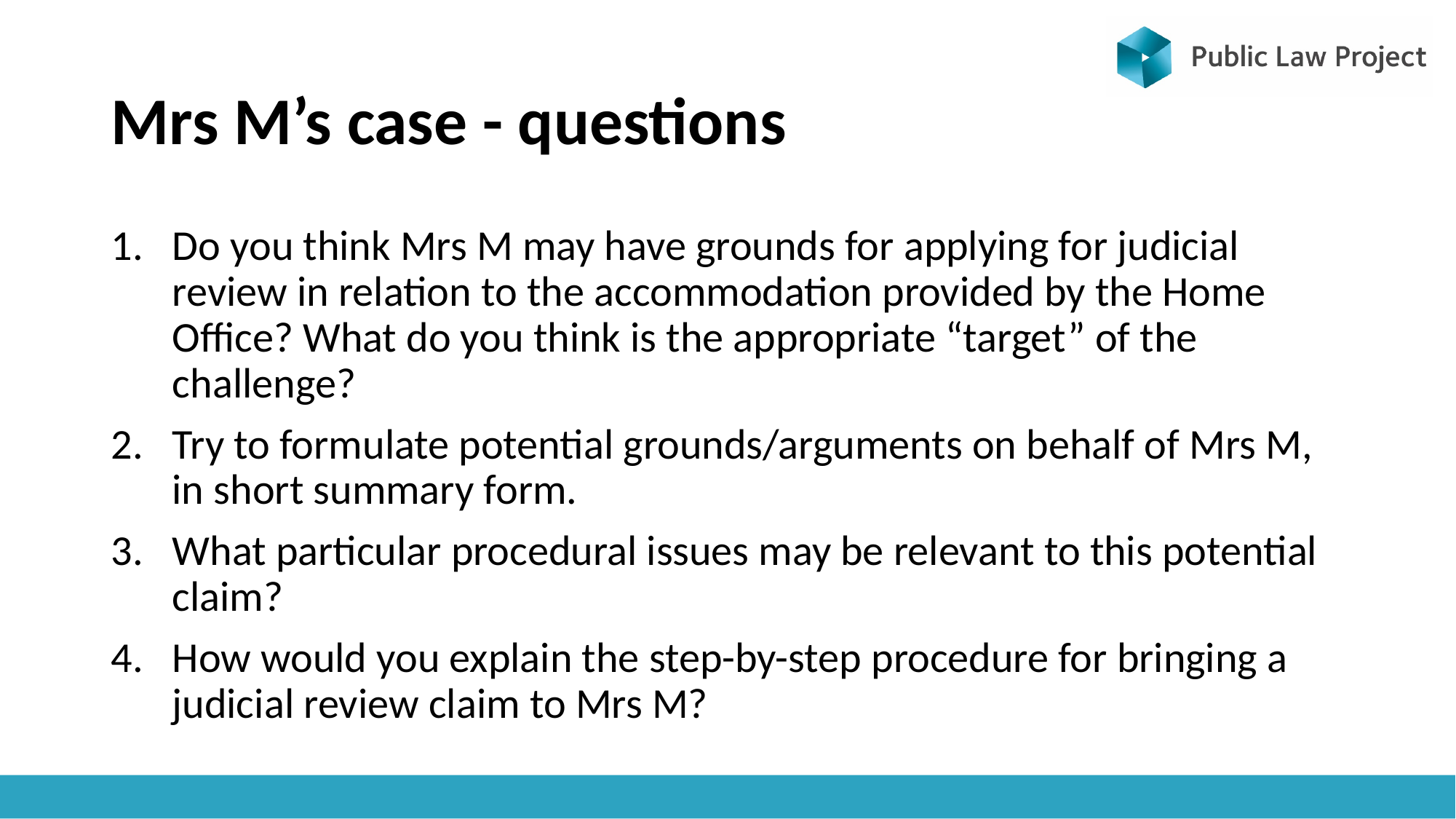

# Mrs M’s case - questions
Do you think Mrs M may have grounds for applying for judicial review in relation to the accommodation provided by the Home Office? What do you think is the appropriate “target” of the challenge?
Try to formulate potential grounds/arguments on behalf of Mrs M, in short summary form.
What particular procedural issues may be relevant to this potential claim?
How would you explain the step-by-step procedure for bringing a judicial review claim to Mrs M?